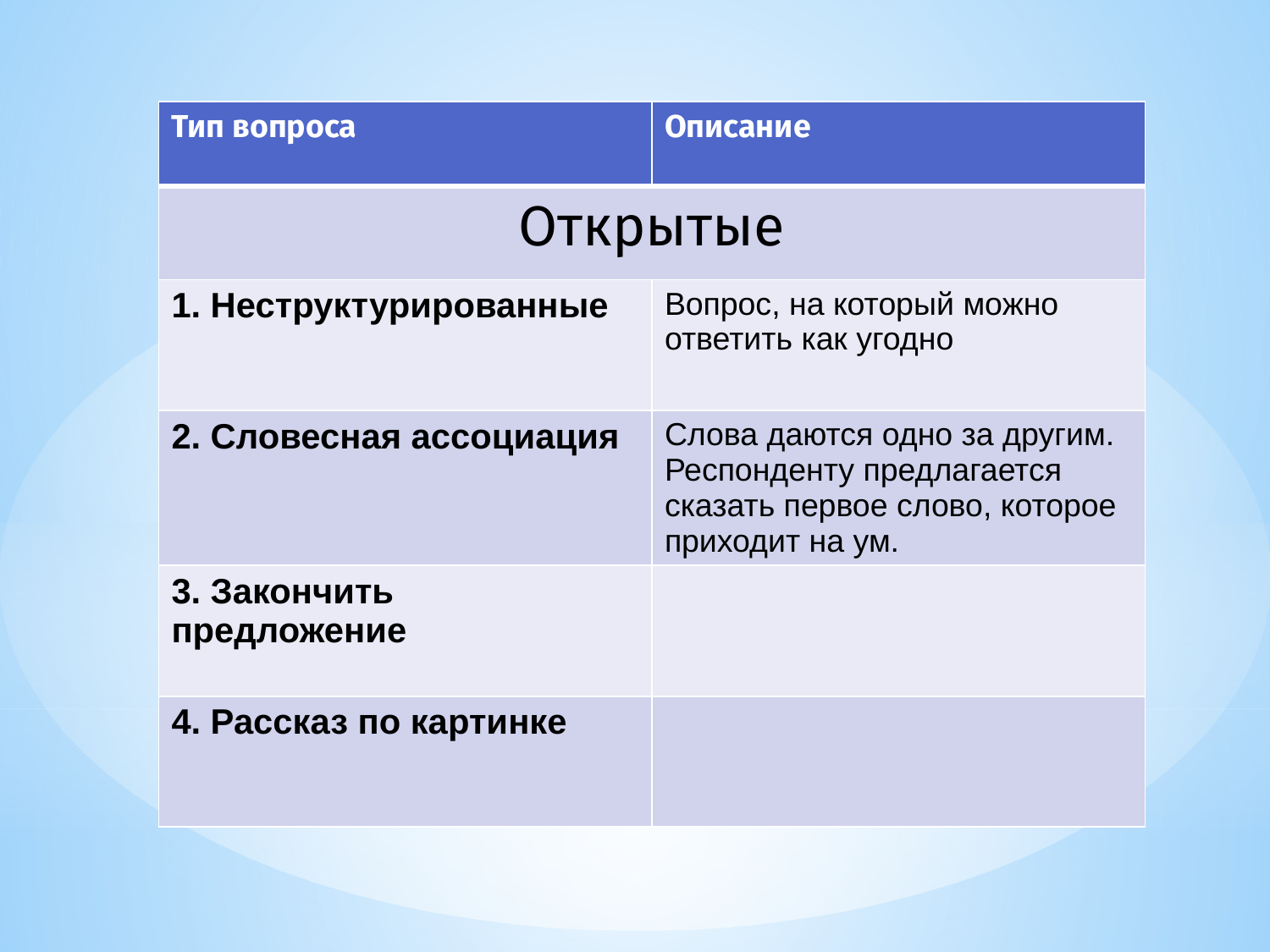

| Тип вопроса | Описание |
| --- | --- |
| Открытые |  |
| 1. Неструктурированные | Вопрос, на который можно ответить как угодно |
| 2. Словесная ассоциация | Слова даются одно за другим. Респонденту предлагается сказать первое слово, которое приходит на ум. |
| 3. Закончить предложение |  |
| 4. Рассказ по картинке |  |
#